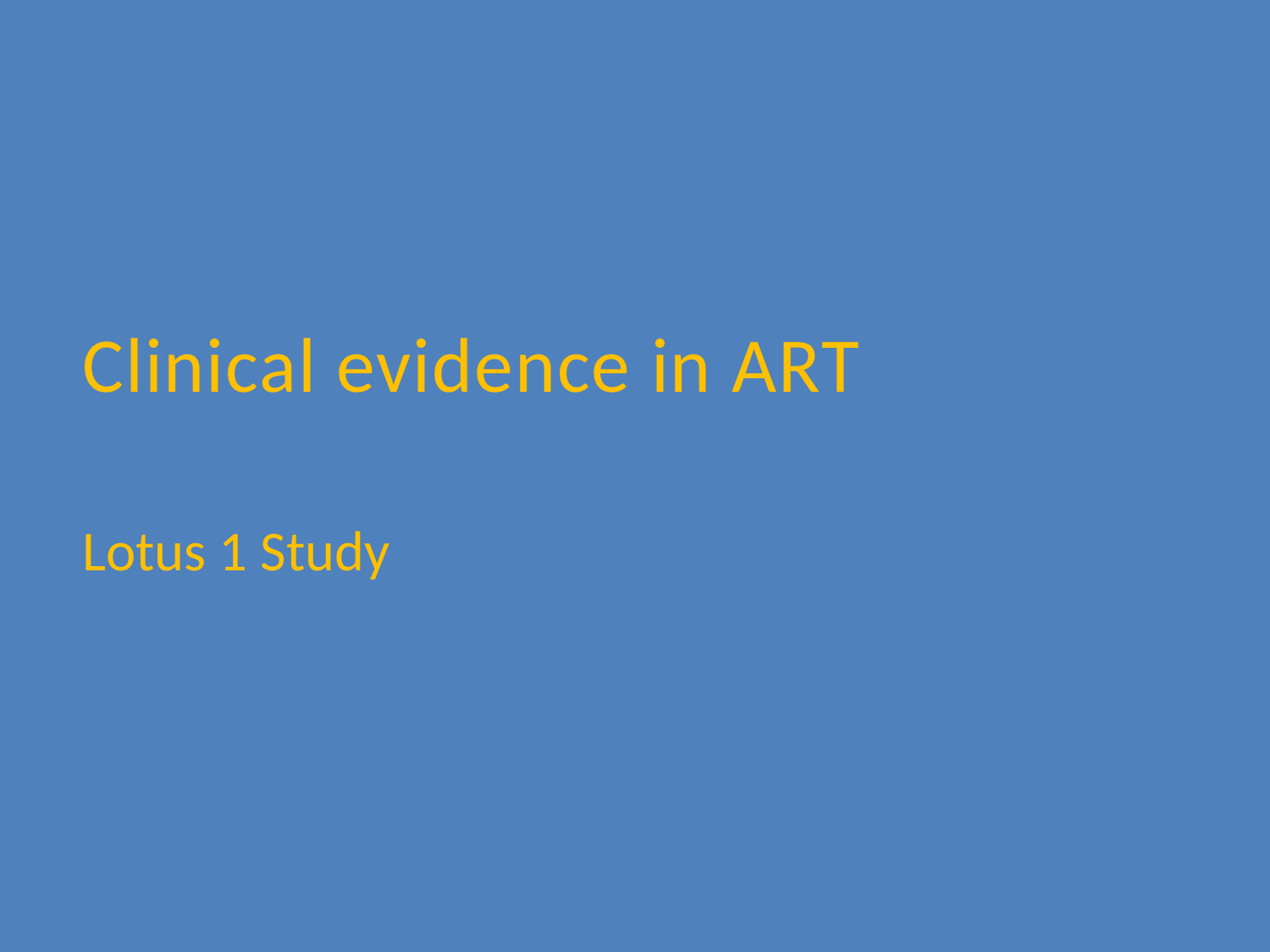

# Clinical evidence in ART
Lotus 1 Study